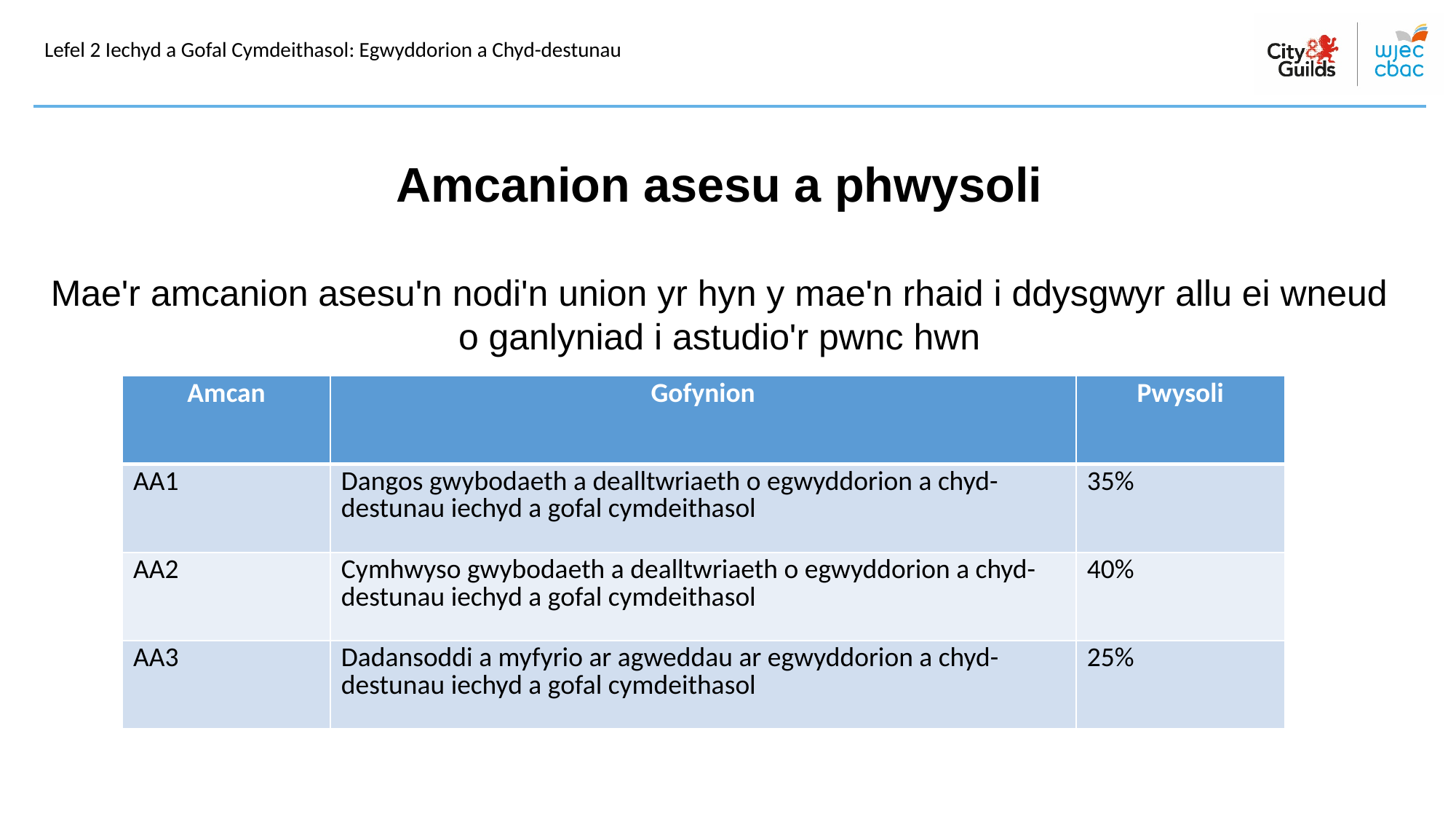

# Lefel 2 Iechyd a Gofal Cymdeithasol: Egwyddorion a Chyd-destunau

Amcanion asesu a phwysoli

Mae'r amcanion asesu'n nodi'n union yr hyn y mae'n rhaid i ddysgwyr allu ei wneud o ganlyniad i astudio'r pwnc hwn

| Amcan | Gofynion | Pwysoli |
| --- | --- | --- |
| AA1 | Dangos gwybodaeth a dealltwriaeth o egwyddorion a chyd-destunau iechyd a gofal cymdeithasol | 35% |
| AA2 | Cymhwyso gwybodaeth a dealltwriaeth o egwyddorion a chyd-destunau iechyd a gofal cymdeithasol | 40% |
| AA3 | Dadansoddi a myfyrio ar agweddau ar egwyddorion a chyd-destunau iechyd a gofal cymdeithasol | 25% |